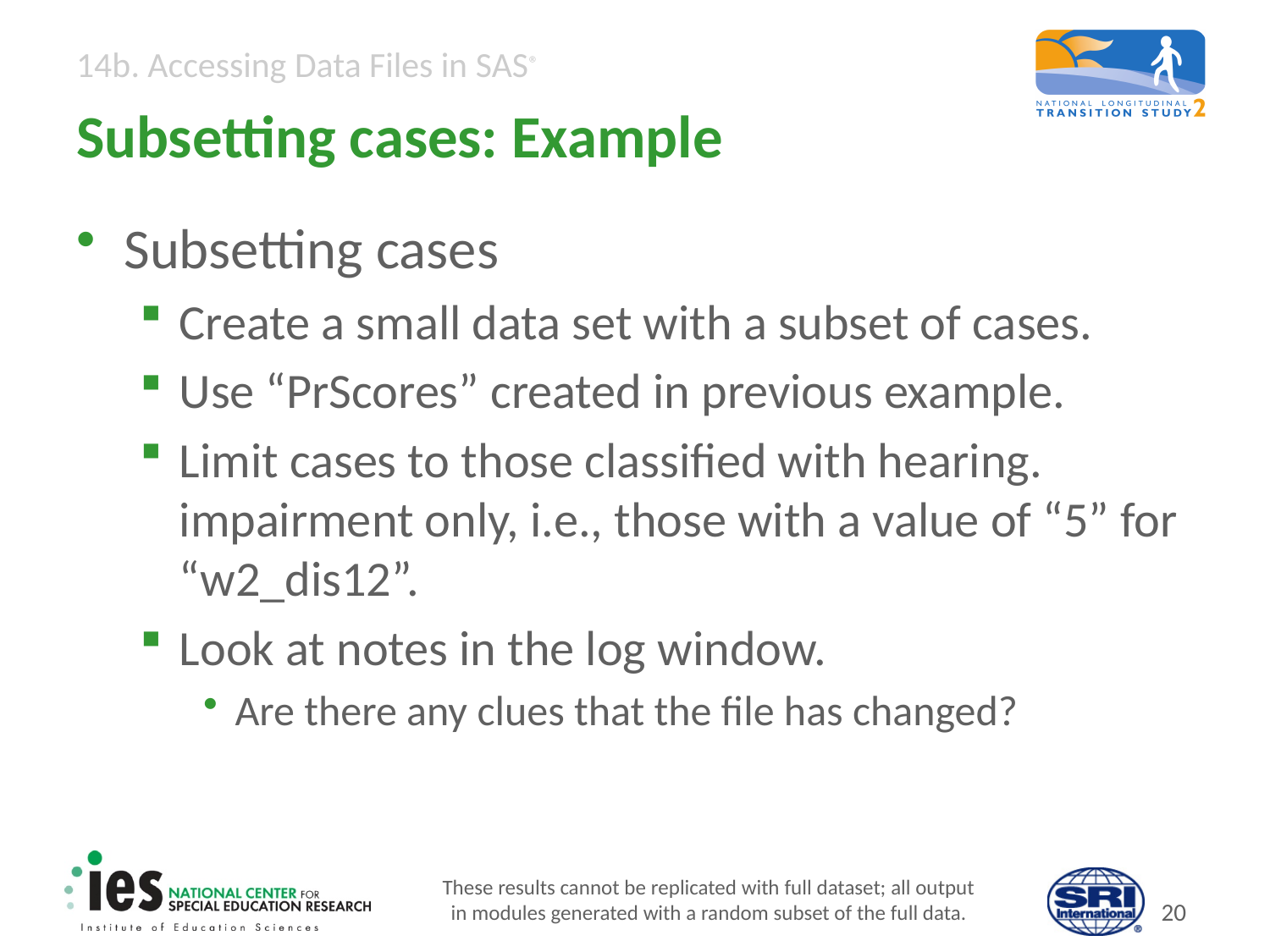

# Subsetting cases: Example
Subsetting cases
Create a small data set with a subset of cases.
Use “PrScores” created in previous example.
Limit cases to those classified with hearing. impairment only, i.e., those with a value of “5” for “w2_dis12”.
Look at notes in the log window.
Are there any clues that the file has changed?
These results cannot be replicated with full dataset; all output
in modules generated with a random subset of the full data.
20